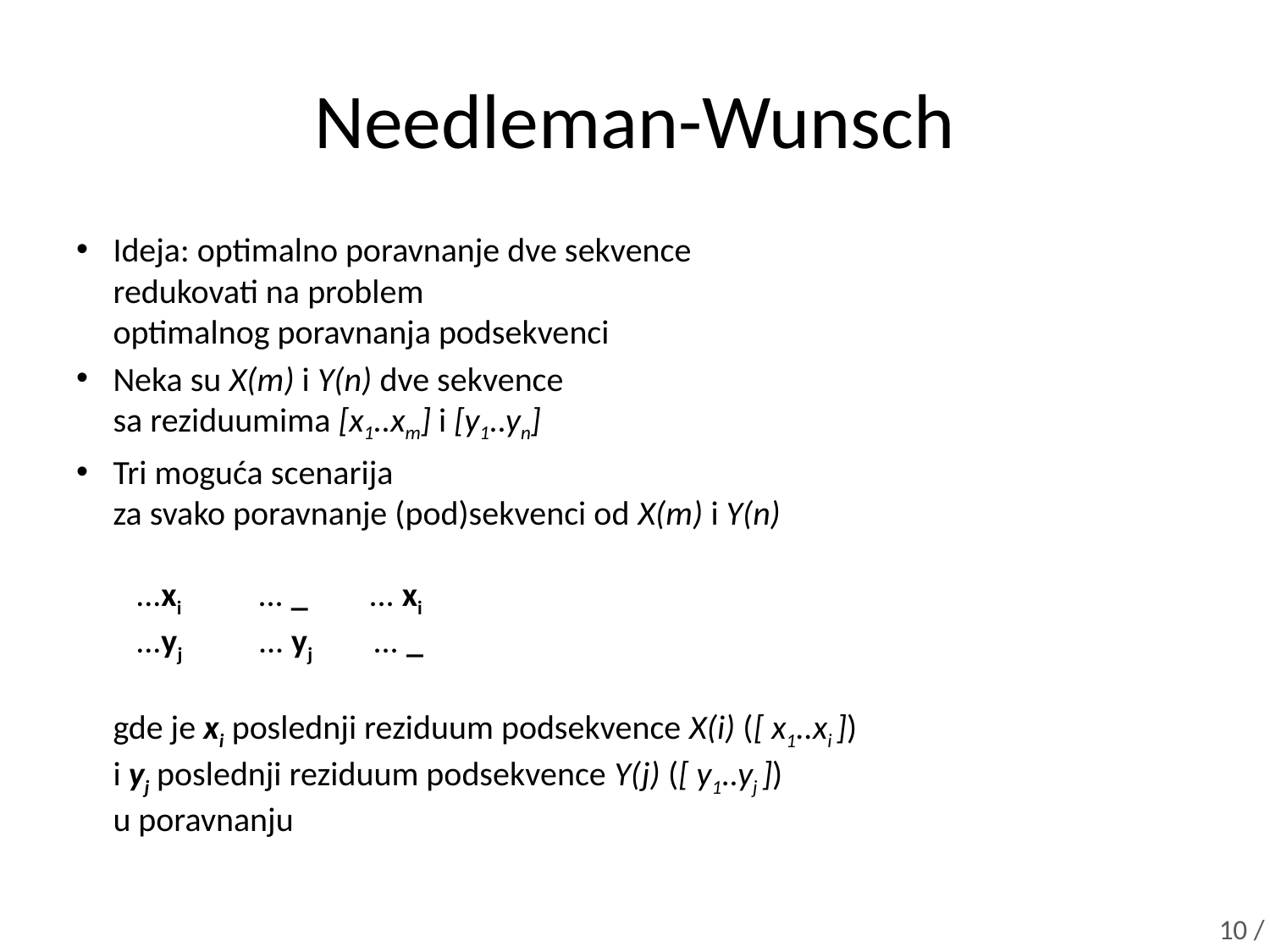

# Needleman-Wunsch
Ideja: optimalno poravnanje dve sekvence
redukovati na problem
optimalnog poravnanja podsekvenci
Neka su X(m) i Y(n) dve sekvence
sa reziduumima [x1..xm] i [y1..yn]
Tri moguća scenarija
za svako poravnanje (pod)sekvenci od X(m) i Y(n)
   ...xi          ... _        ... xi
   ...yj          ... yj        ... _
gde je xi poslednji reziduum podsekvence X(i) ([ x1..xi ])
i yj poslednji reziduum podsekvence Y(j) ([ y1..yj ])
u poravnanju